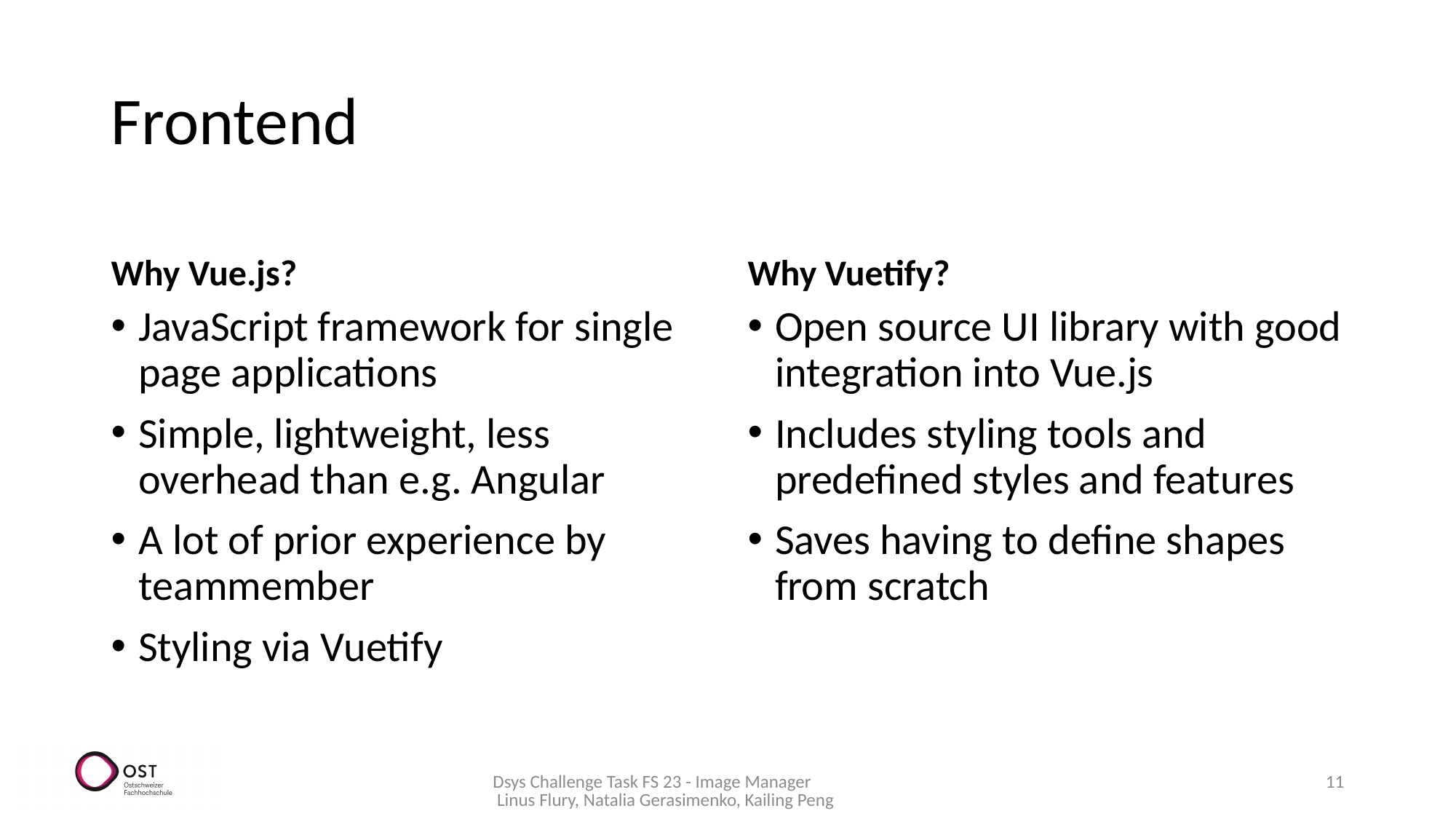

# Frontend
Why Vue.js?
Why Vuetify?
JavaScript framework for single page applications
Simple, lightweight, less overhead than e.g. Angular
A lot of prior experience by teammember
Styling via Vuetify

Open source UI library with good integration into Vue.js
Includes styling tools and predefined styles and features
Saves having to define shapes from scratch

Dsys Challenge Task FS 23 - Image Manager                                    Linus Flury, Natalia Gerasimenko, Kailing Peng
11